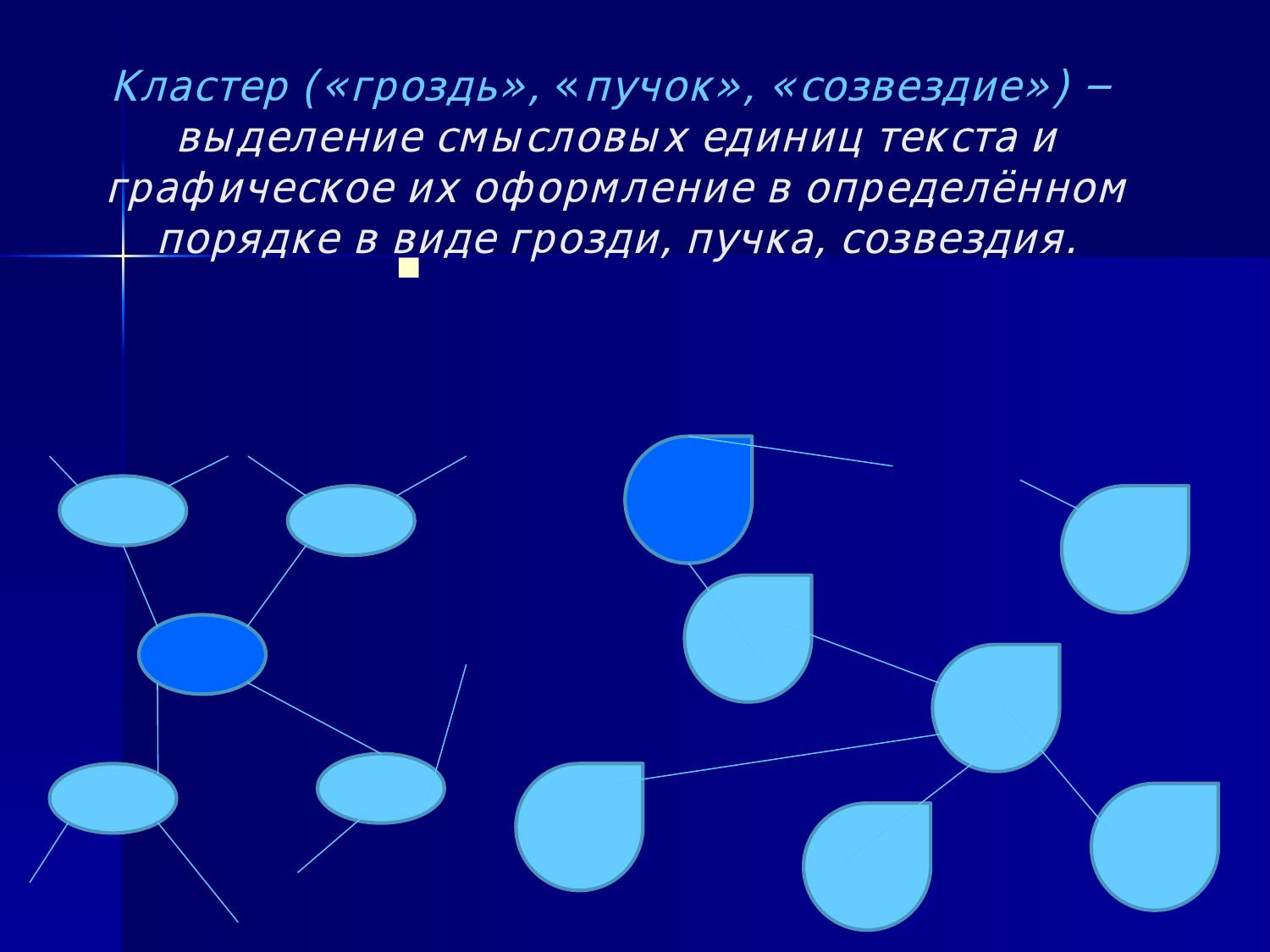

# Кластер («гроздь», «пучок», «созвездие») – выделение смысловых единиц текста и графическое их оформление в определённом порядке в виде грозди, пучка, созвездия.